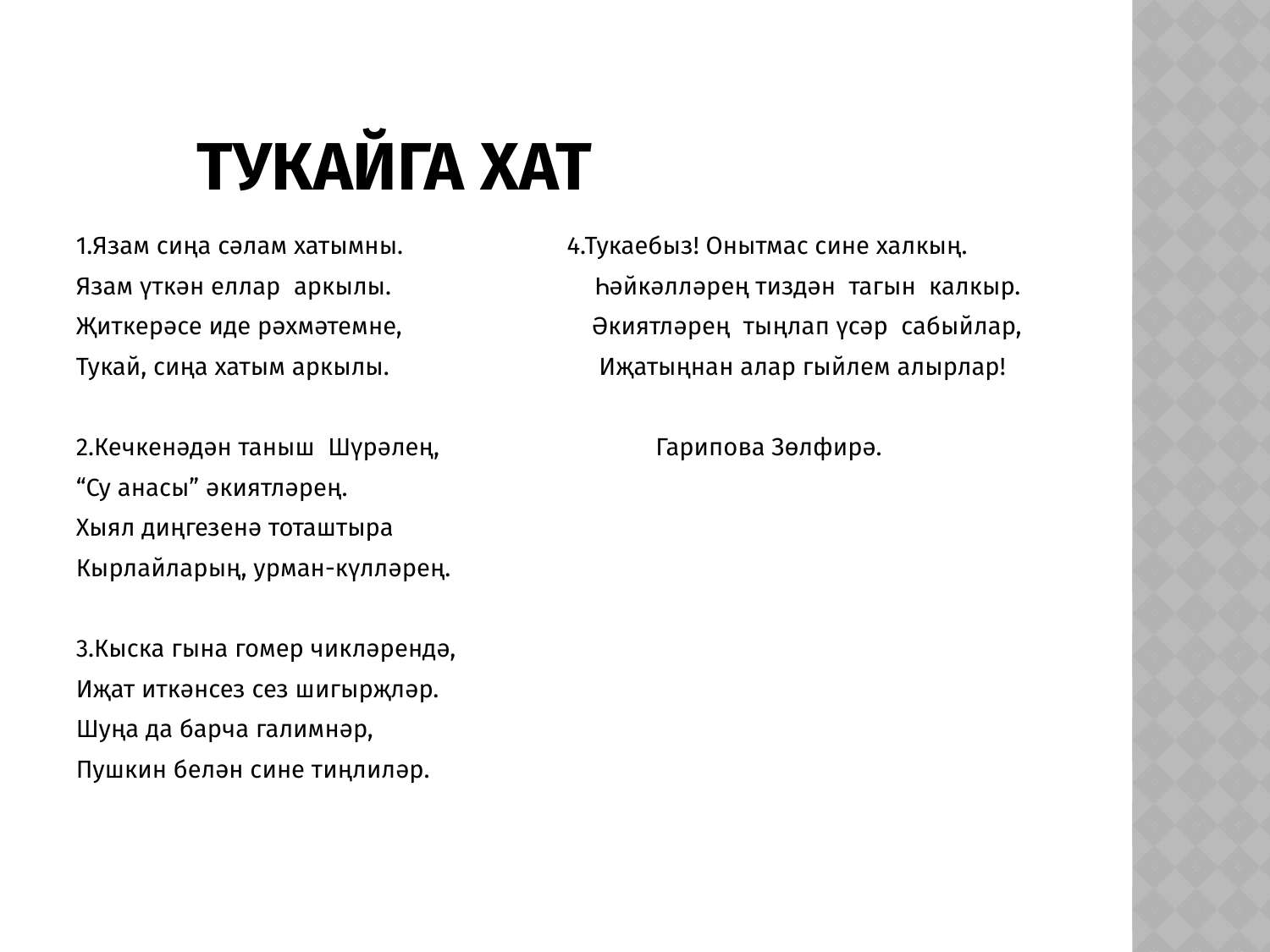

# Тукайга хат
1.Язам сиңа сәлам хатымны.                         4.Тукаебыз! Онытмас сине халкың.
Язам үткән еллар  аркылы.                               Һәйкәлләрең тиздән  тагын  калкыр.
Җиткерәсе иде рәхмәтемне,                             Әкиятләрең  тыңлап үсәр  сабыйлар,
Тукай, сиңа хатым аркылы.                                Иҗатыңнан алар гыйлем алырлар!

2.Кечкенәдән таныш  Шүрәлең,                                 Гарипова Зөлфирә.
“Су анасы” әкиятләрең.
Хыял диңгезенә тоташтыра
Кырлайларың, урман-күлләрең.

3.Кыска гына гомер чикләрендә,
Иҗат иткәнсез сез шигырҗләр.
Шуңа да барча галимнәр,
Пушкин белән сине тиңлиләр.